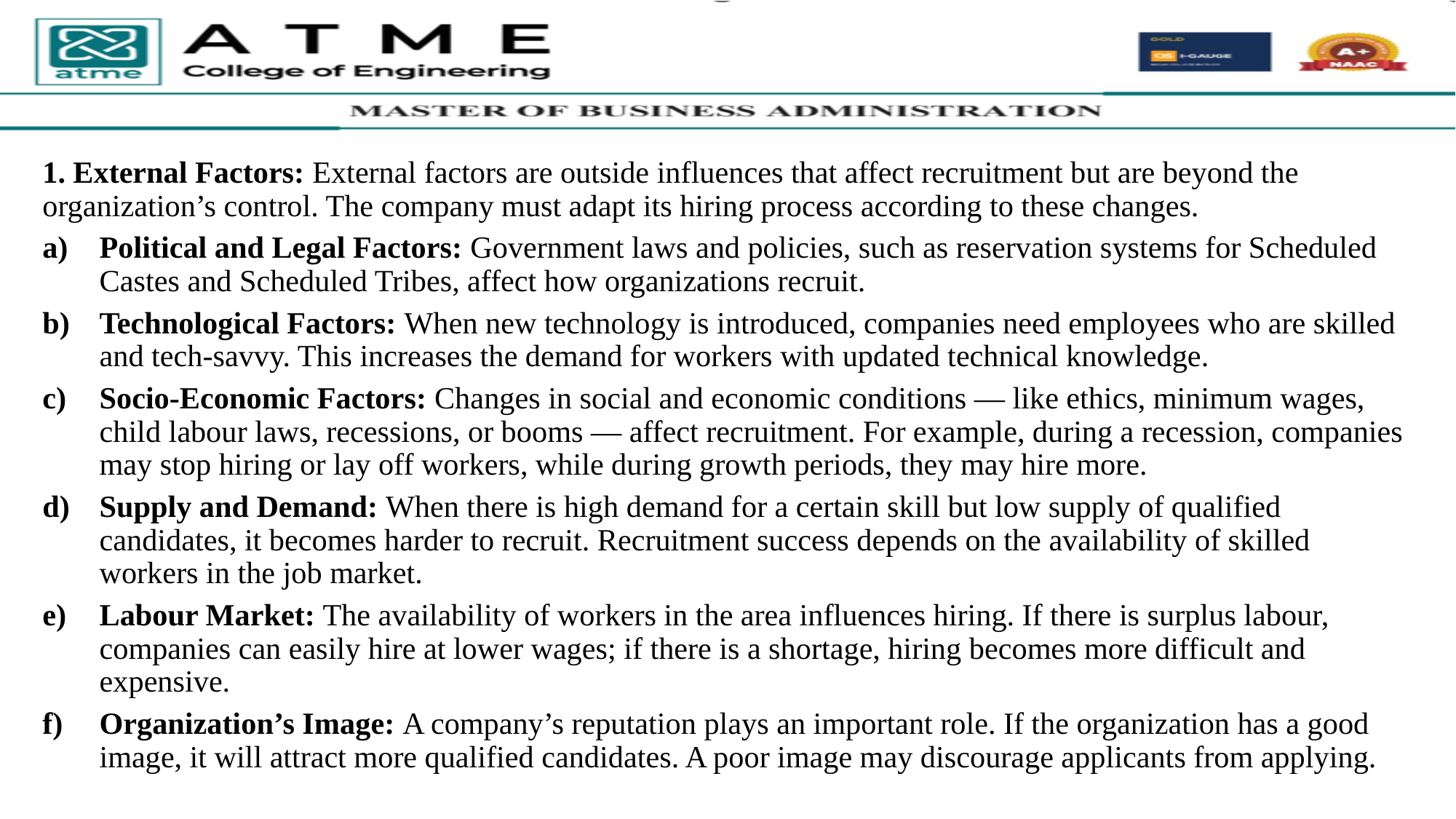

1. External Factors: External factors are outside influences that affect recruitment but are beyond the organization’s control. The company must adapt its hiring process according to these changes.
Political and Legal Factors: Government laws and policies, such as reservation systems for Scheduled Castes and Scheduled Tribes, affect how organizations recruit.
Technological Factors: When new technology is introduced, companies need employees who are skilled and tech-savvy. This increases the demand for workers with updated technical knowledge.
Socio-Economic Factors: Changes in social and economic conditions — like ethics, minimum wages, child labour laws, recessions, or booms — affect recruitment. For example, during a recession, companies may stop hiring or lay off workers, while during growth periods, they may hire more.
Supply and Demand: When there is high demand for a certain skill but low supply of qualified candidates, it becomes harder to recruit. Recruitment success depends on the availability of skilled workers in the job market.
Labour Market: The availability of workers in the area influences hiring. If there is surplus labour, companies can easily hire at lower wages; if there is a shortage, hiring becomes more difficult and expensive.
Organization’s Image: A company’s reputation plays an important role. If the organization has a good image, it will attract more qualified candidates. A poor image may discourage applicants from applying.